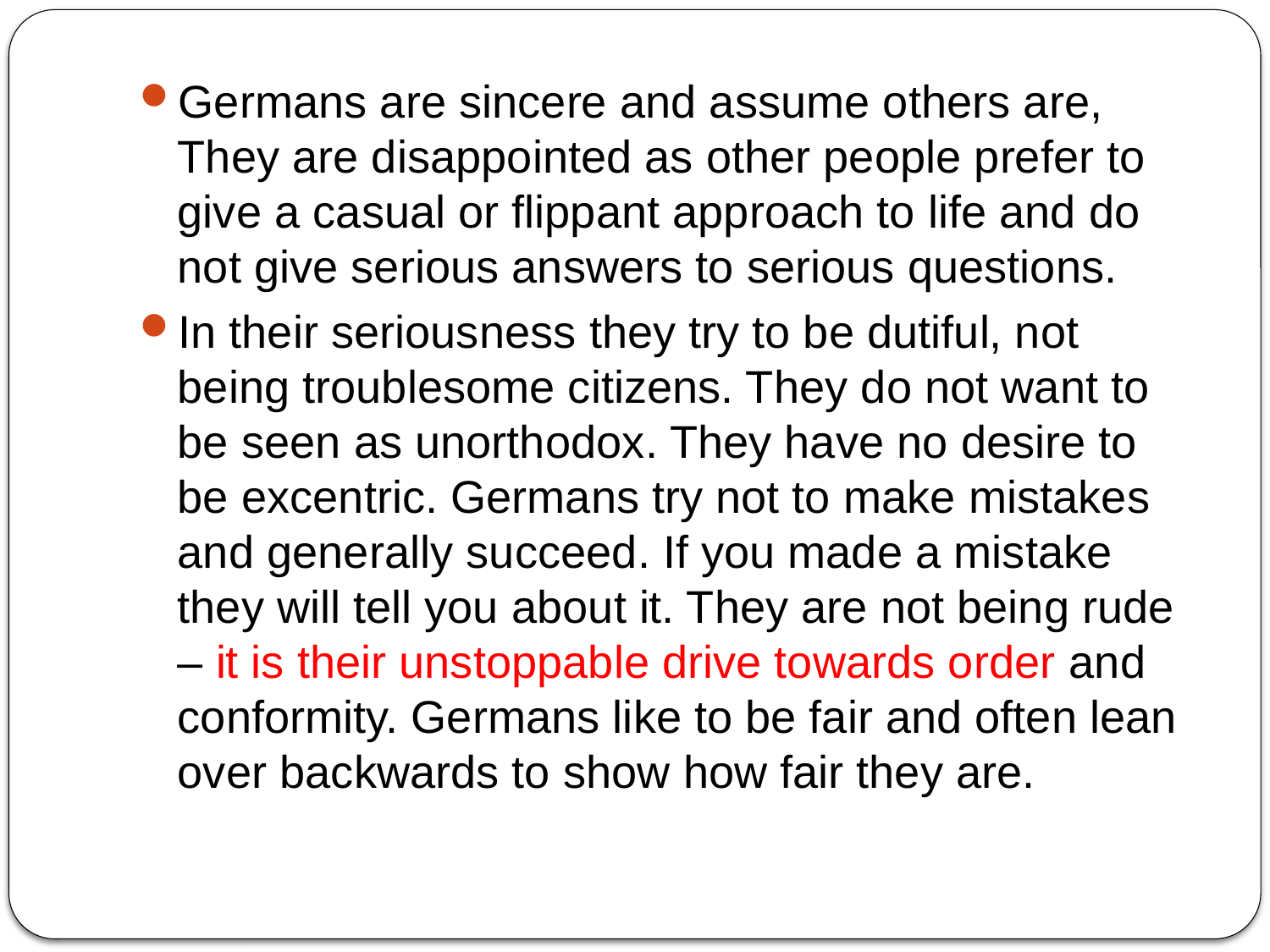

Germans are sincere and assume others are, They are disappointed as other people prefer to give a casual or flippant approach to life and do not give serious answers to serious questions.
In their seriousness they try to be dutiful, not being troublesome citizens. They do not want to be seen as unorthodox. They have no desire to be excentric. Germans try not to make mistakes and generally succeed. If you made a mistake they will tell you about it. They are not being rude – it is their unstoppable drive towards order and conformity. Germans like to be fair and often lean over backwards to show how fair they are.